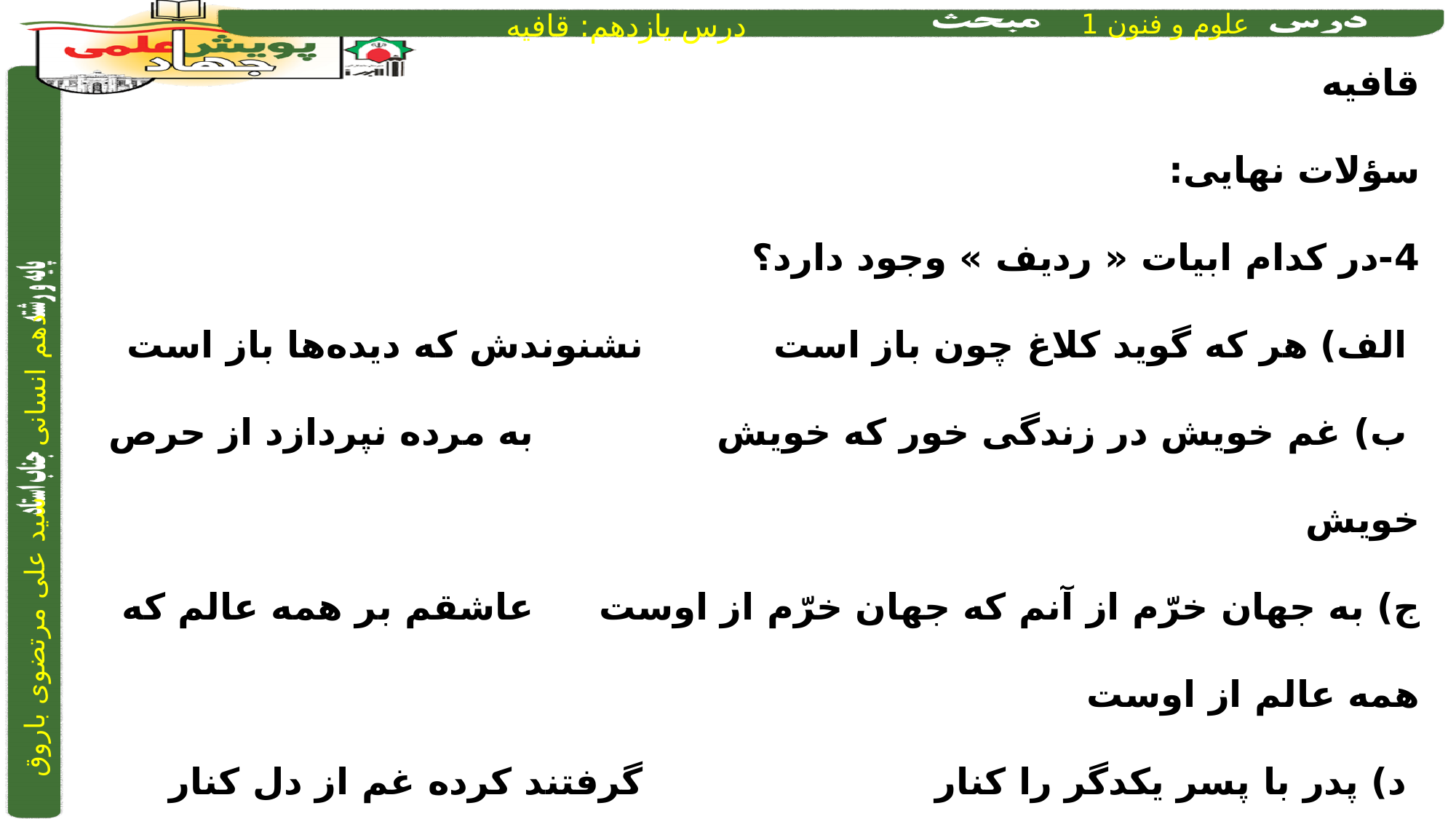

قافیه
سؤلات نهایی:
4-در کدام ابیات « ردیف » وجود دارد؟
 الف) هر که گوید کلاغ چون باز است		 	 نشنوندش که دیده‌ها باز است
 ب) غم خویش در زندگی خور که خویش			 به مرده نپردازد از حرص خویش
ج) به جهان خرّم از آنم که جهان خرّم از اوست	 	 عاشقم بر همه عالم که همه عالم از اوست
 د) پدر با پسر یکدگر را کنار			 	 گرفتند کرده غم از دل کنار
۱)  الف - ج                   ۲) ب - د                       ۳) الف - د                       ۴) ب - ج‌